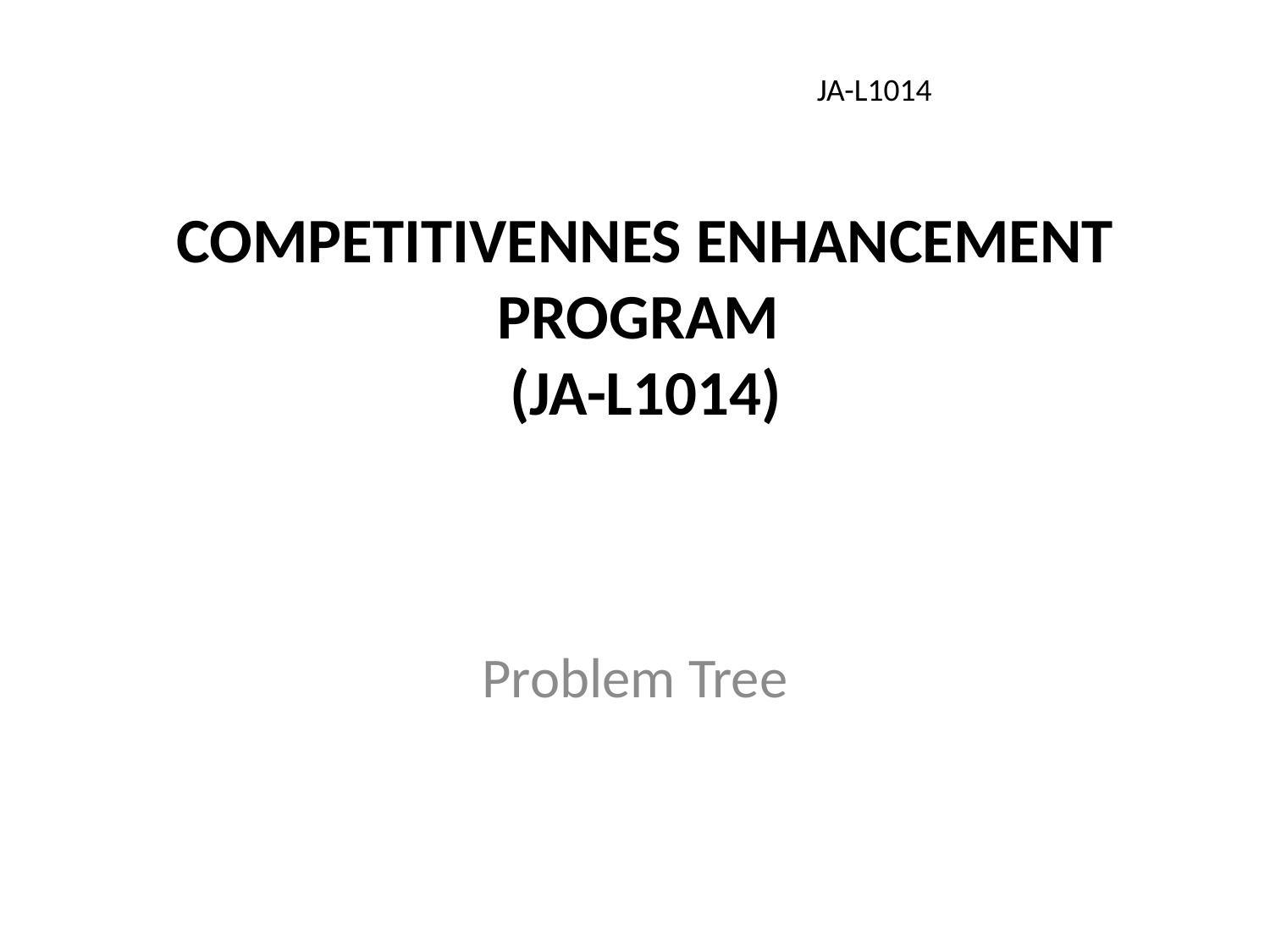

JA-L1014
# Competitivennes Enhancement Program  (JA-L1014)
Problem Tree